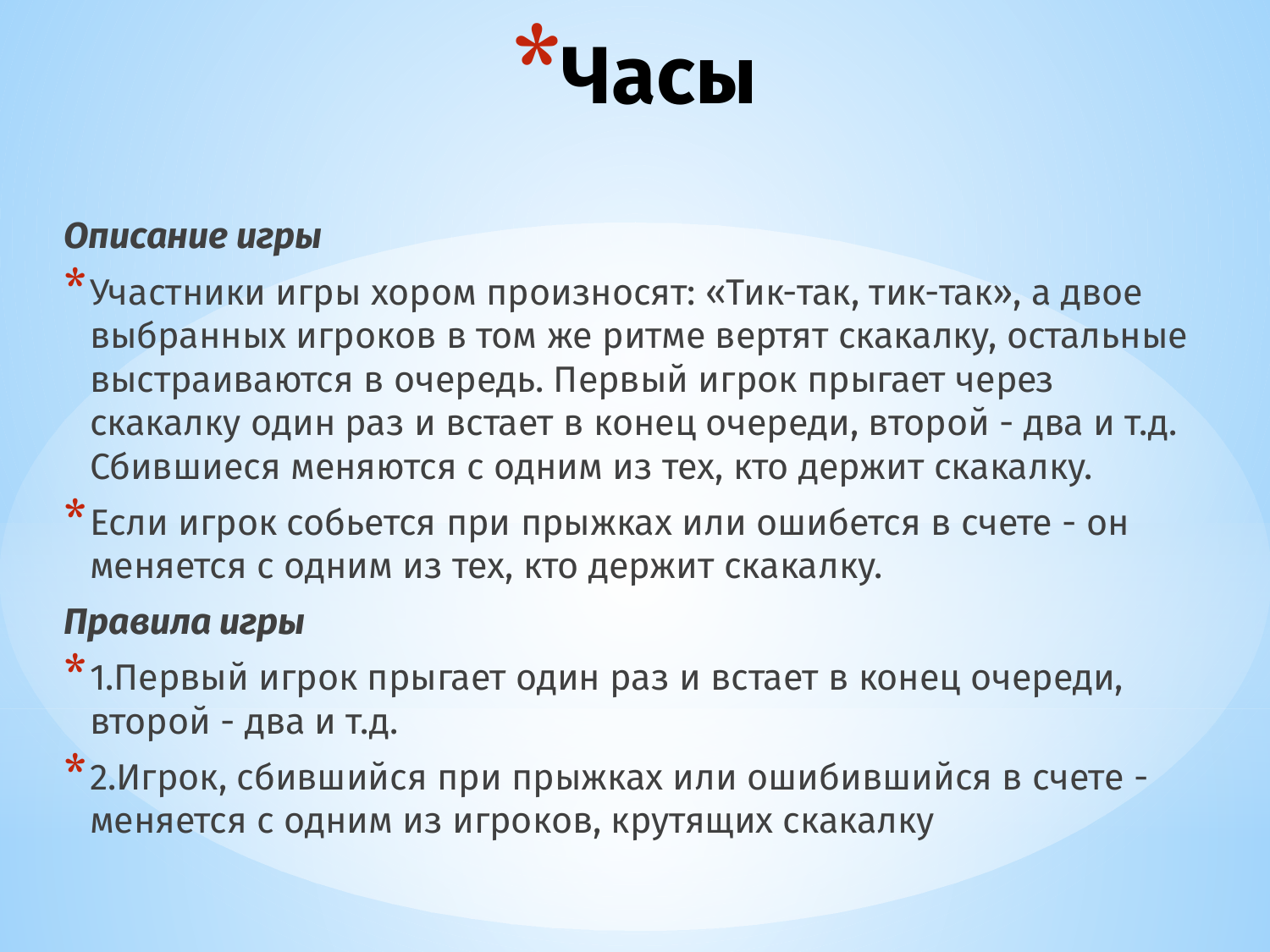

# Часы
Описание игры
Участники игры хором произносят: «Тик-так, тик-так», а двое выбранных игроков в том же ритме вертят скакалку, остальные выстраиваются в очередь. Первый игрок прыгает через скакалку один раз и встает в конец очереди, второй - два и т.д. Сбившиеся меняются с одним из тех, кто держит скакалку.
Если игрок собьется при прыжках или ошибется в счете - он меняется с одним из тех, кто держит скакалку.
Правила игры
1.Первый игрок прыгает один раз и встает в конец очереди, второй - два и т.д.
2.Игрок, сбившийся при прыжках или ошибившийся в счете - меняется с одним из игроков, крутящих скакалку